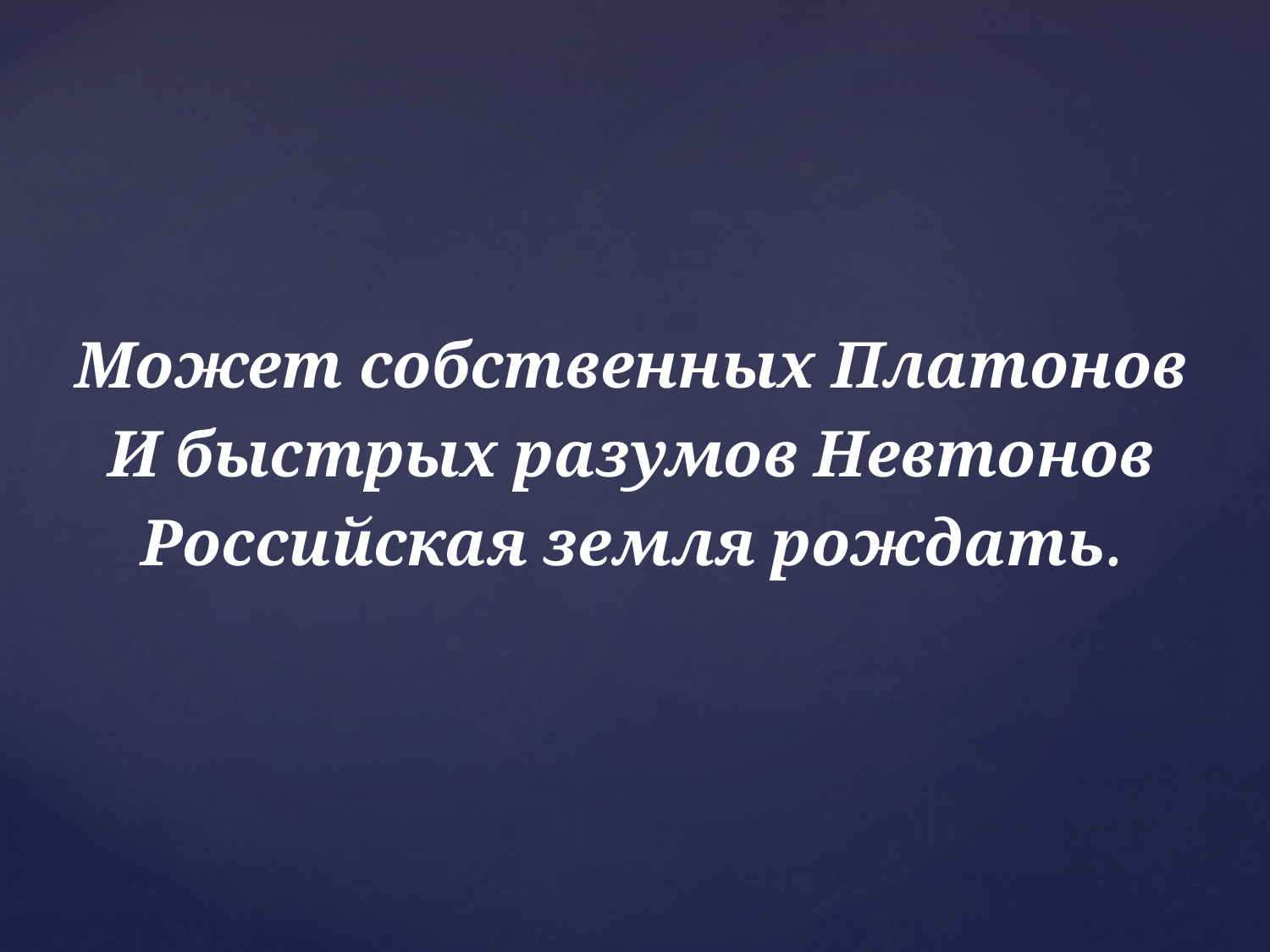

Может собственных Платонов
И быстрых разумов Невтонов
Российская земля рождать.